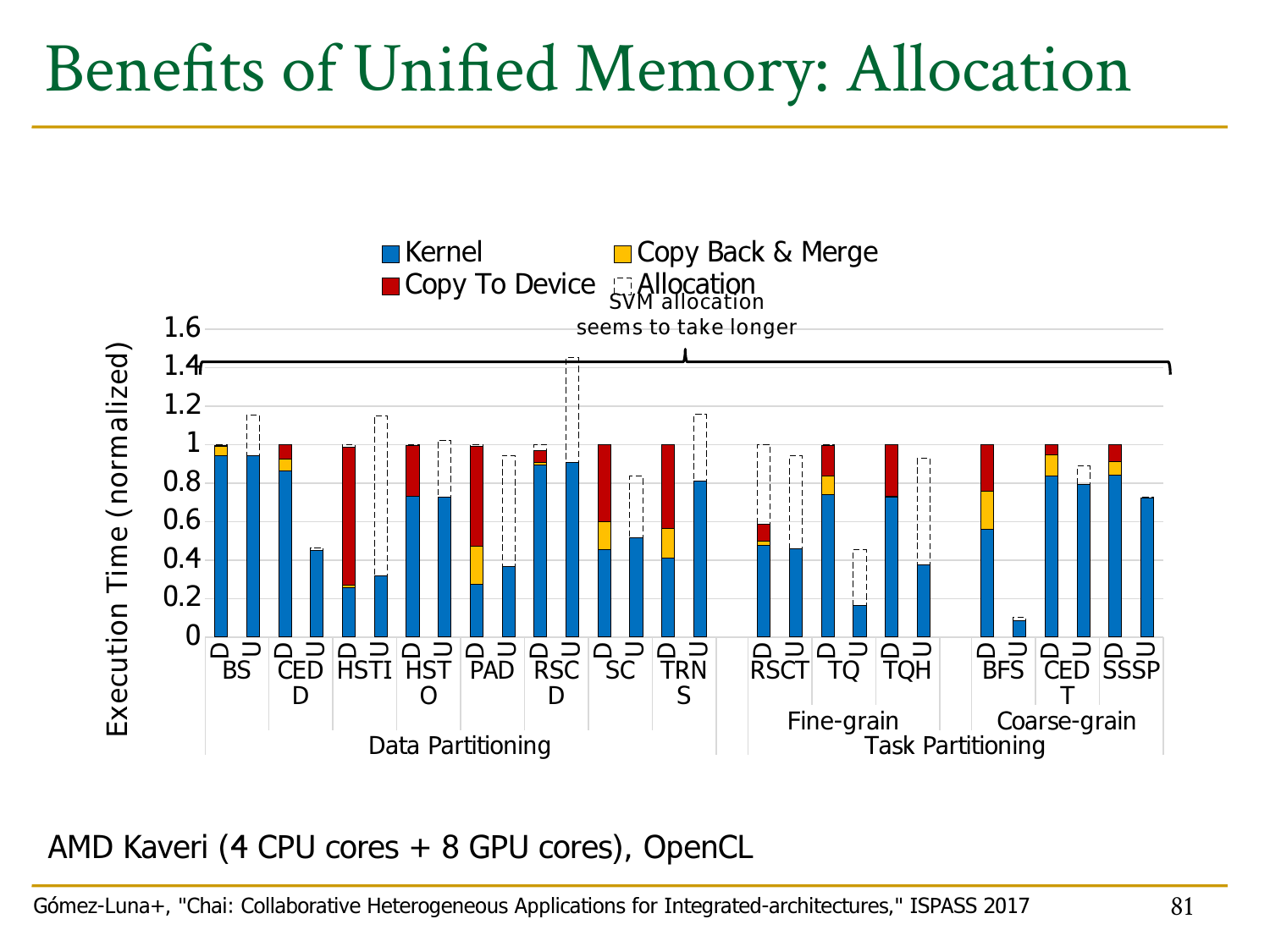

# Benefits of Unified Memory: Allocation

### Chart

| Category | Kernel | Copy Back & Merge | Copy To Device | Allocation |
|---|---|---|---|---|
| D | 0.940332057647712 | 0.0495098806356613 | 0.00684317603038882 | 0.00331488568623824 |
| U | 0.942366515386476 | 0.0 | 0.0 | 0.211626285763064 |
| D | 0.862519160010439 | 0.0646518483666665 | 0.072331290824147 | 0.000497700798747294 |
| U | 0.448174055599869 | 0.0 | 0.0 | 0.0156176599240584 |
| D | 0.256824784334597 | 0.0109773135519925 | 0.717450602089016 | 0.014747300024394 |
| U | 0.316190983079414 | 0.0 | 0.0 | 0.834941121681858 |
| D | 0.729700137463636 | 0.00369233720149612 | 0.261524567628912 | 0.00508295770595569 |
| U | 0.727174642754388 | 0.0 | 0.0 | 0.296242127809213 |
| D | 0.274907113034818 | 0.199359048020327 | 0.517179300570728 | 0.008554538374127 |
| U | 0.367270591539945 | 0.0 | 0.0 | 0.577405804318127 |
| D | 0.895104087243825 | 0.013123541507821 | 0.0604884360342876 | 0.0312839352140662 |
| U | 0.906240613664195 | 0.0 | 0.0 | 0.545320117372519 |
| D | 0.456529264023387 | 0.142677391148857 | 0.399700773166702 | 0.00109257166105343 |
| U | 0.51725229710731 | 0.0 | 0.0 | 0.318496122683002 |
| D | 0.409565704528588 | 0.154104711327569 | 0.435025188682561 | 0.00130439546128261 |
| U | 0.809829064246128 | 0.0 | 0.0 | 0.346826556747404 |
|  | None | None | None | None |
| D | 0.477636158404666 | 0.0204237606998401 | 0.0865276079390462 | 0.415412472956448 |
| U | 0.457553381619791 | 0.0 | 0.0 | 0.485925594958141 |
| D | 0.738785625774473 | 0.0982002714344722 | 0.158128282291851 | 0.0048858204992034 |
| U | 0.165468814539447 | 0.0 | 0.0 | 0.28959697881631 |
| D | 0.726124487456804 | 0.00391190753180222 | 0.269747397158288 | 0.000216207853105608 |
| U | 0.376727307349381 | 0.0 | 0.0 | 0.552574047057276 |
|  | None | None | None | None |
| D | 0.561978780448201 | 0.195509009592123 | 0.242186710804851 | 0.000325499154824608 |
| U | 0.0828402831767819 | 0.0 | 0.0 | 0.0185504587293261 |
| D | 0.836767977835908 | 0.108862777408545 | 0.0525883684033323 | 0.0017808763522144 |
| U | 0.793180854062085 | 0.0 | 0.0 | 0.0965092606153826 |
| D | 0.842840578473819 | 0.0704892224712356 | 0.0866216154107319 | 4.8583644213534e-05 |
| U | 0.723728536949173 | 0.0 | 0.0 | 0.00283090964434377 |
SVM allocation seems to take longer
AMD Kaveri (4 CPU cores + 8 GPU cores), OpenCL
81
Gómez-Luna+, "Chai: Collaborative Heterogeneous Applications for Integrated-architectures," ISPASS 2017